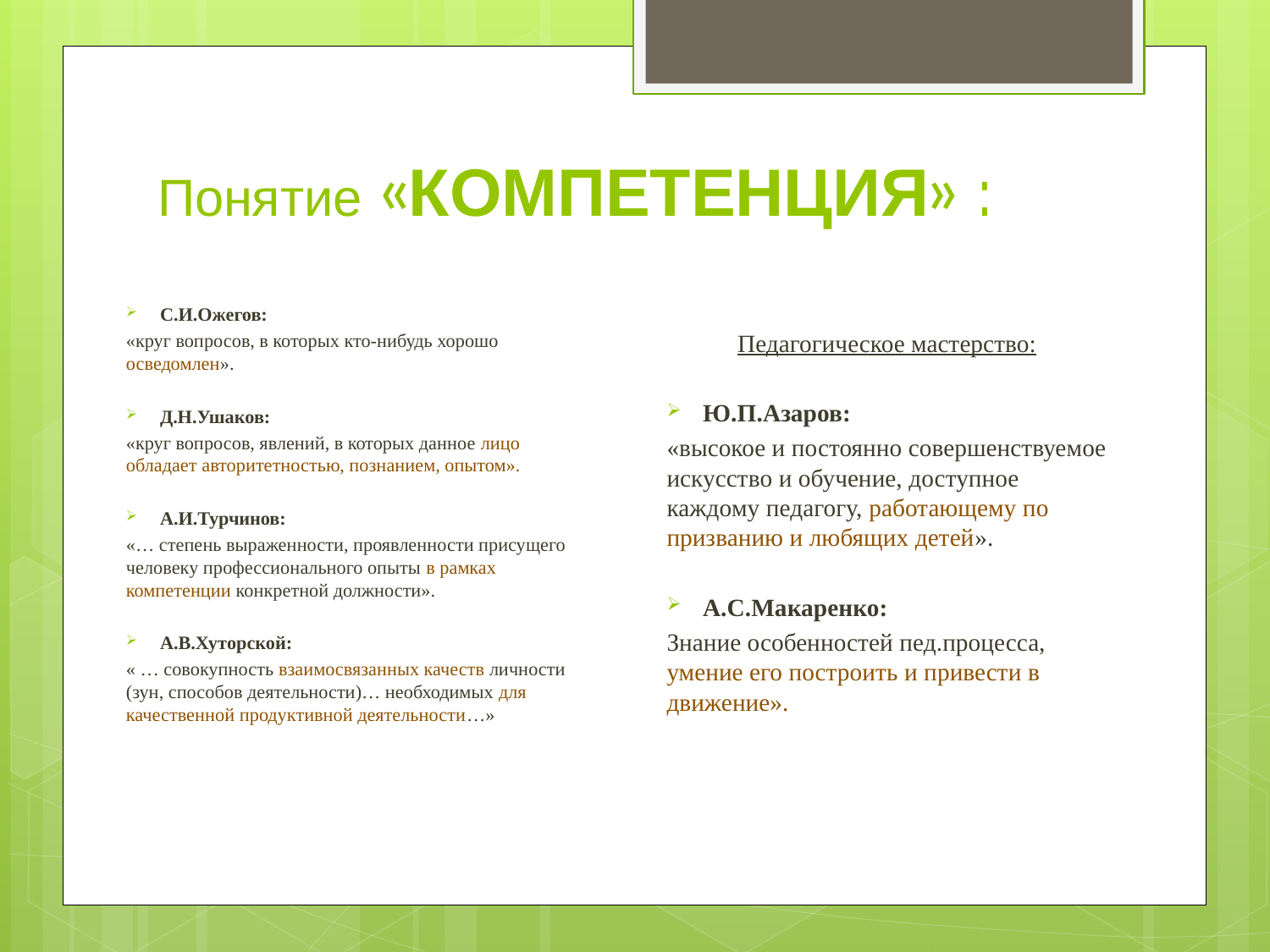

# Понятие «КОМПЕТЕНЦИЯ» :
С.И.Ожегов:
«круг вопросов, в которых кто-нибудь хорошо осведомлен».

Д.Н.Ушаков:
«круг вопросов, явлений, в которых данное лицо обладает авторитетностью, познанием, опытом».

А.И.Турчинов:
«… степень выраженности, проявленности присущего человеку профессионального опыты в рамках компетенции конкретной должности».

А.В.Хуторской:
« … совокупность взаимосвязанных качеств личности (зун, способов деятельности)… необходимых для качественной продуктивной деятельности…»

Педагогическое мастерство:

Ю.П.Азаров:
«высокое и постоянно совершенствуемое искусство и обучение, доступное каждому педагогу, работающему по призванию и любящих детей».

А.С.Макаренко:
Знание особенностей пед.процесса, умение его построить и привести в движение».